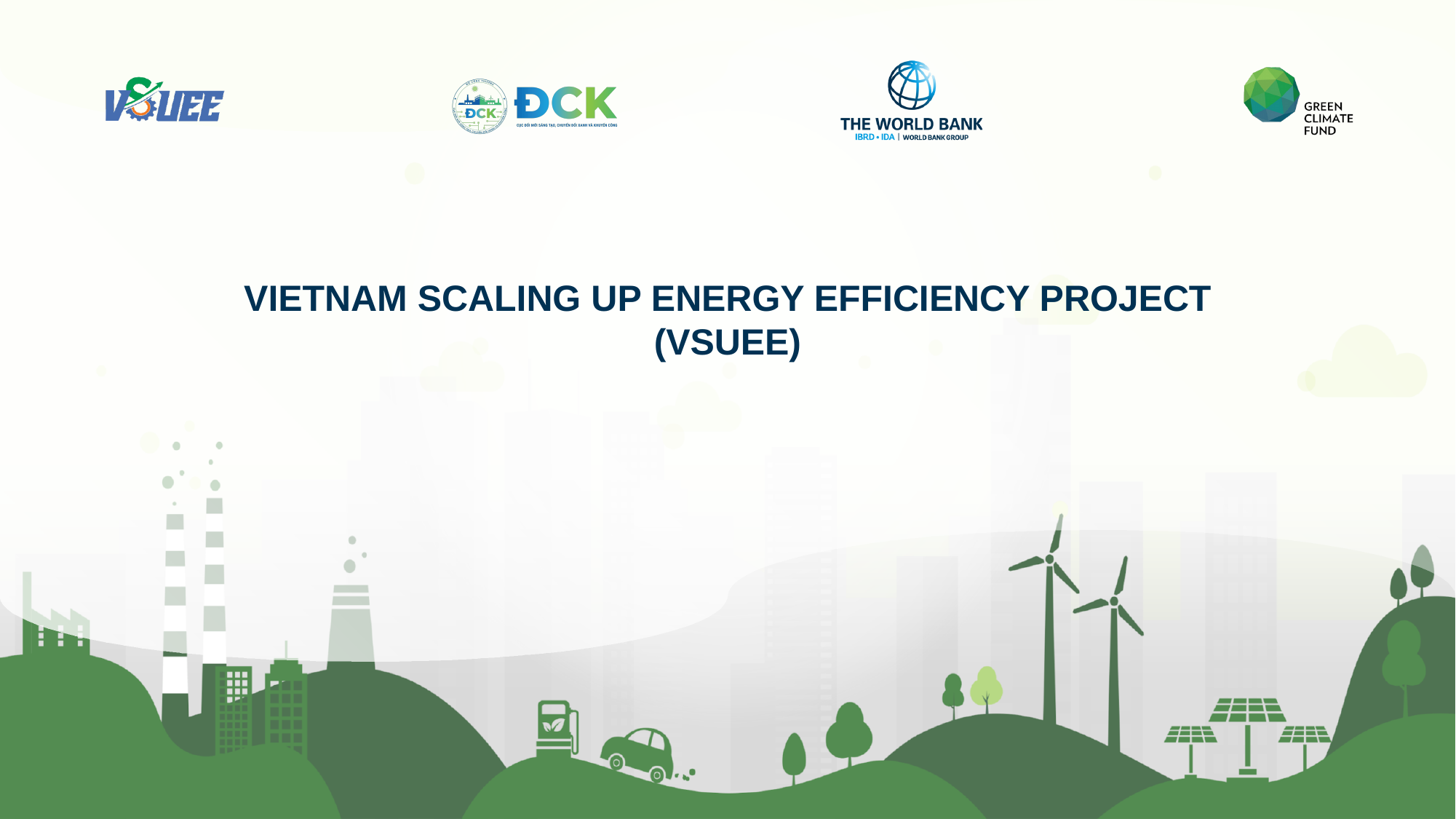

VIETNAM SCALING UP ENERGY EFFICIENCY PROJECT (VSUEE)